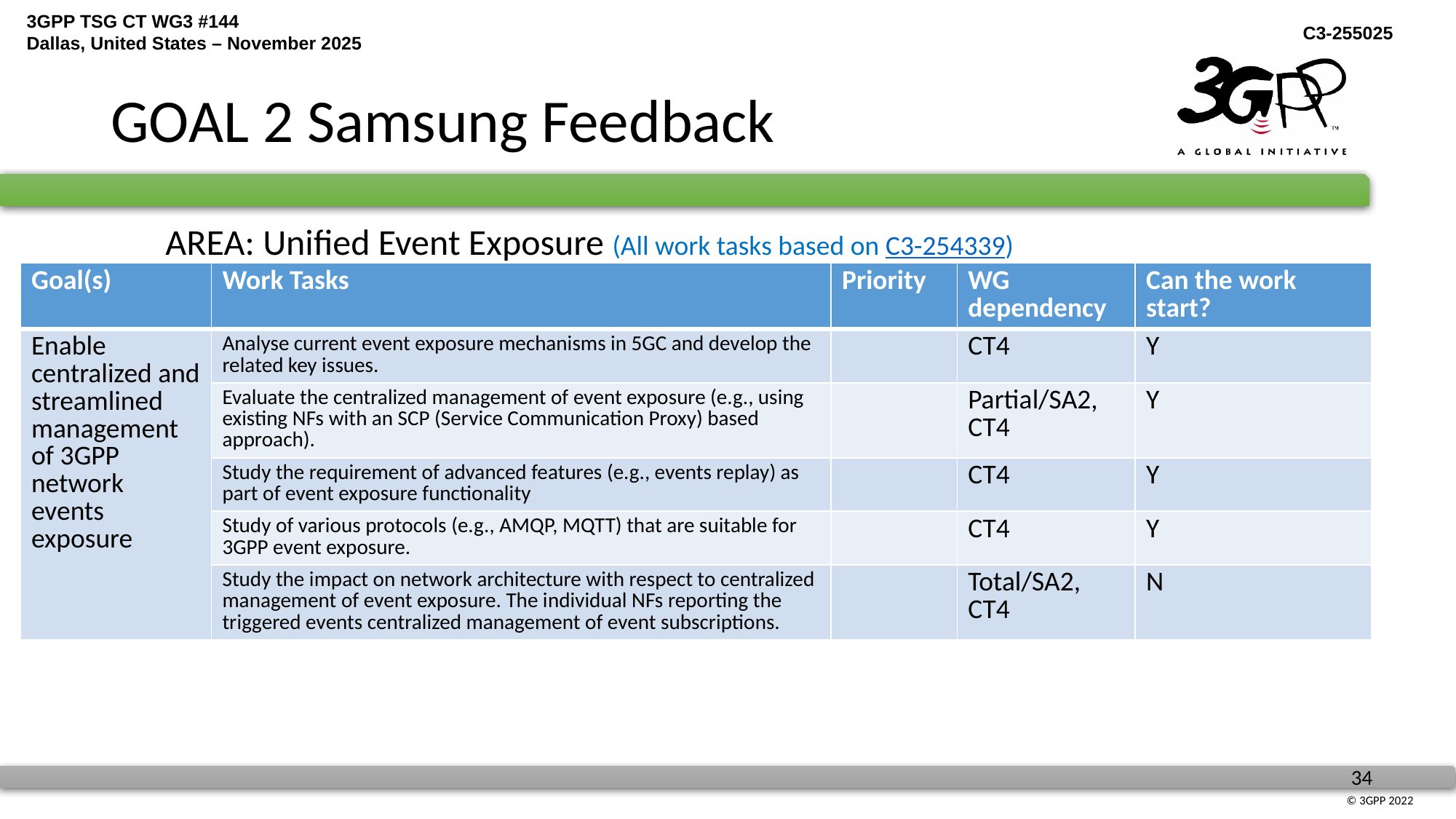

# GOAL 2 Samsung Feedback
AREA: Unified Event Exposure (All work tasks based on C3-254339)
| Goal(s) | Work Tasks | Priority | WG dependency | Can the work start? |
| --- | --- | --- | --- | --- |
| Enable centralized and streamlined management of 3GPP network events exposure | Analyse current event exposure mechanisms in 5GC and develop the related key issues. |  | CT4 | Y |
|  | Evaluate the centralized management of event exposure (e.g., using existing NFs with an SCP (Service Communication Proxy) based approach). |  | Partial/SA2, CT4 | Y |
|  | Study the requirement of advanced features (e.g., events replay) as part of event exposure functionality |  | CT4 | Y |
|  | Study of various protocols (e.g., AMQP, MQTT) that are suitable for 3GPP event exposure. |  | CT4 | Y |
|  | Study the impact on network architecture with respect to centralized management of event exposure. The individual NFs reporting the triggered events centralized management of event subscriptions. |  | Total/SA2, CT4 | N |